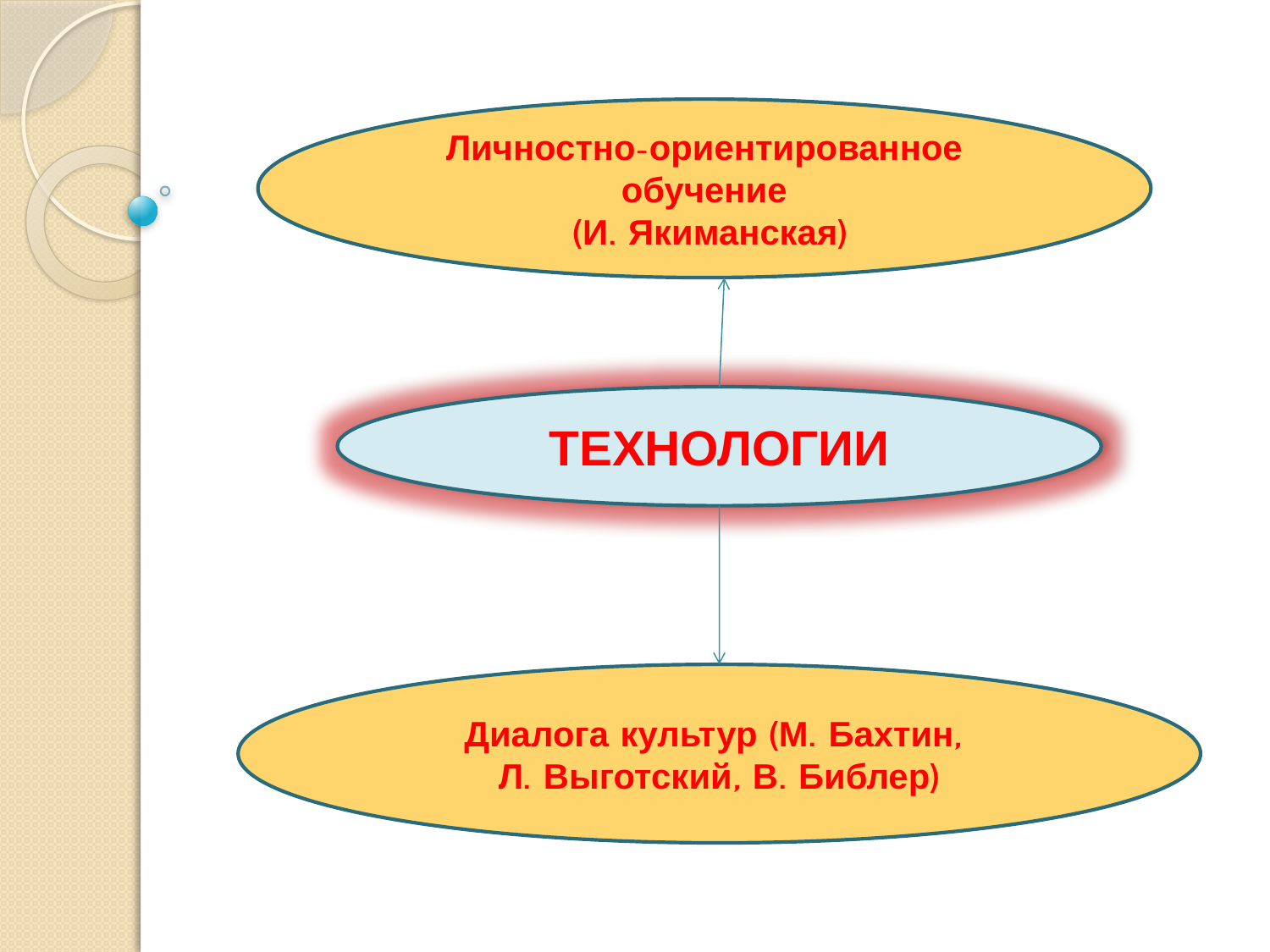

Личностно-ориентированное обучение
 (И. Якиманская)
ТЕХНОЛОГИИ
Диалога культур (М. Бахтин,
Л. Выготский, В. Библер)